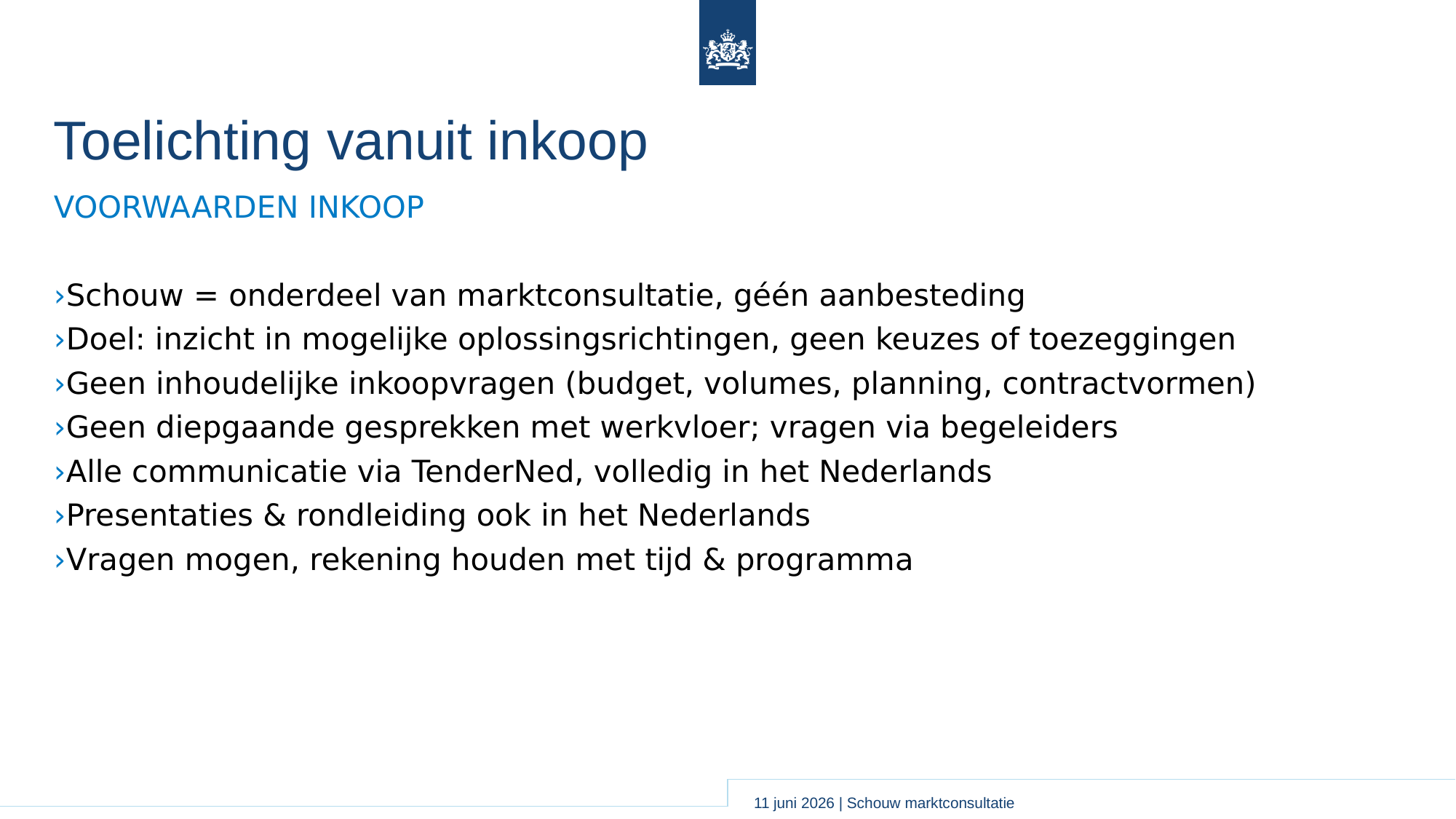

# Toelichting vanuit inkoop
VOORWAARDEN INKOOP

›Schouw = onderdeel van marktconsultatie, géén aanbesteding
›Doel: inzicht in mogelijke oplossingsrichtingen, geen keuzes of toezeggingen
›Geen inhoudelijke inkoopvragen (budget, volumes, planning, contractvormen)
›Geen diepgaande gesprekken met werkvloer; vragen via begeleiders
›Alle communicatie via TenderNed, volledig in het Nederlands
›Presentaties & rondleiding ook in het Nederlands
›Vragen mogen, rekening houden met tijd & programma
orVoorwaarden Inkoopwaarden Inkoop

11 juni 2026 | Schouw marktconsultatie